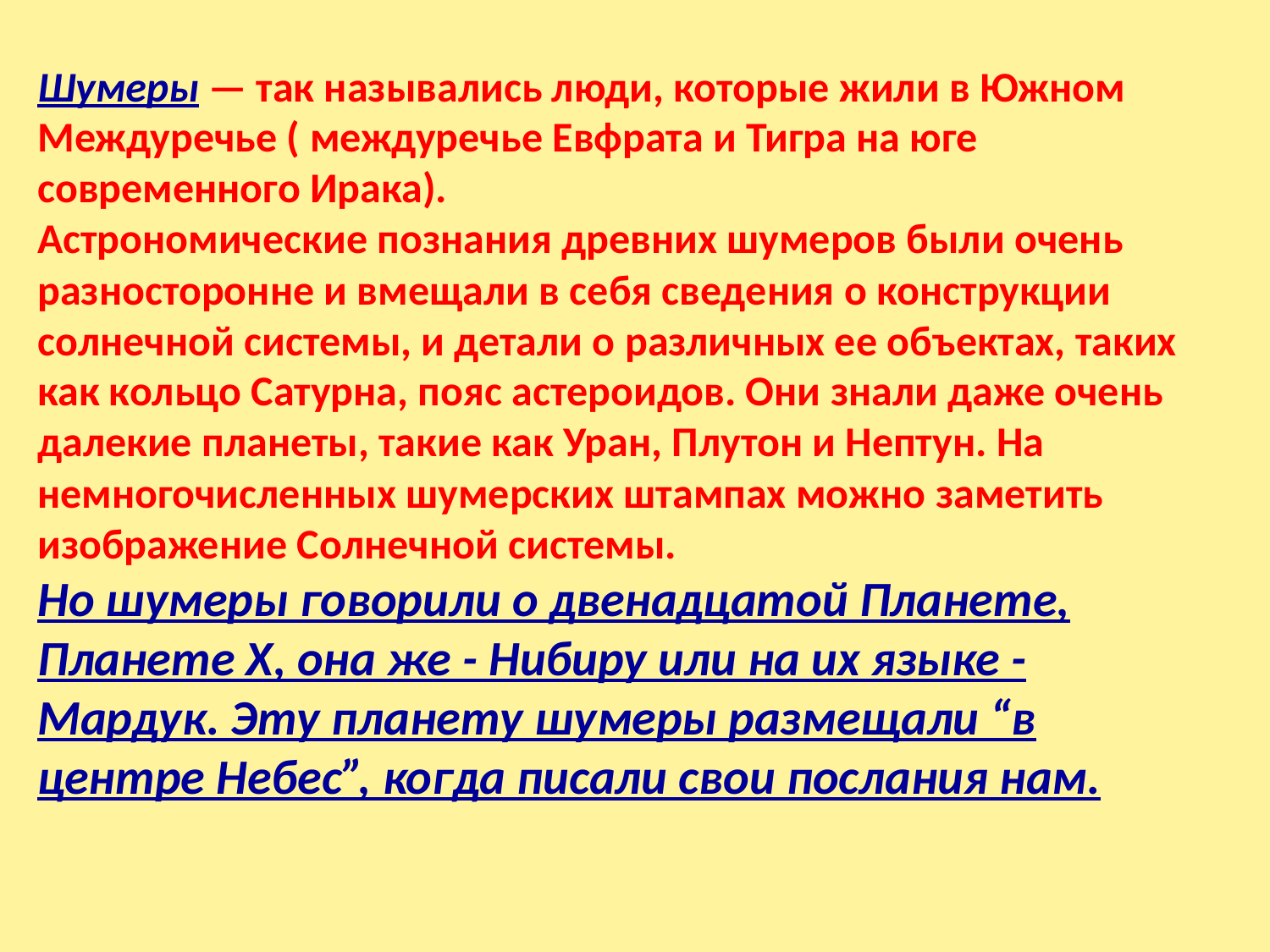

Шумеры — так назывались люди, которые жили в Южном Междуречье ( междуречье Евфрата и Тигра на юге современного Ирака).
Астрономические познания древних шумеров были очень разносторонне и вмещали в себя сведения о конструкции солнечной системы, и детали о различных ее объектах, таких как кольцо Сатурна, пояс астероидов. Они знали даже очень далекие планеты, такие как Уран, Плутон и Нептун. На немногочисленных шумерских штампах можно заметить изображение Солнечной системы.
Но шумеры говорили о двенадцатой Планете, Планете Х, она же - Нибиру или на их языке - Мардук. Эту планету шумеры размещали “в центре Небес”, когда писали свои послания нам.